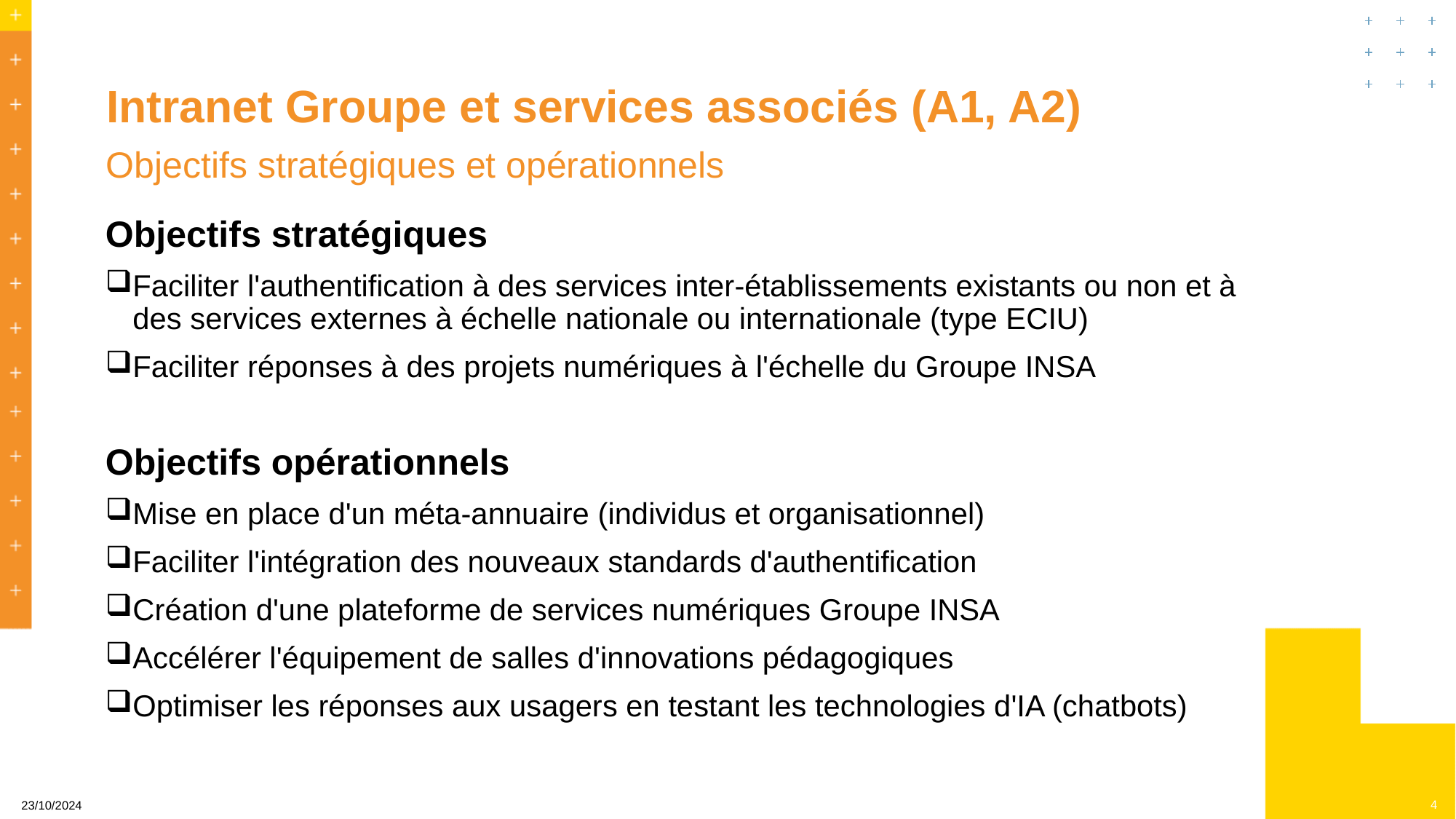

# Intranet Groupe et services associés (A1, A2)
Objectifs stratégiques et opérationnels
Objectifs stratégiques
Faciliter l'authentification à des services inter-établissements existants ou non et à des services externes à échelle nationale ou internationale (type ECIU)
Faciliter réponses à des projets numériques à l'échelle du Groupe INSA

Objectifs opérationnels
Mise en place d'un méta-annuaire (individus et organisationnel)
Faciliter l'intégration des nouveaux standards d'authentification
Création d'une plateforme de services numériques Groupe INSA
Accélérer l'équipement de salles d'innovations pédagogiques
Optimiser les réponses aux usagers en testant les technologies d'IA (chatbots)
4
23/10/2024